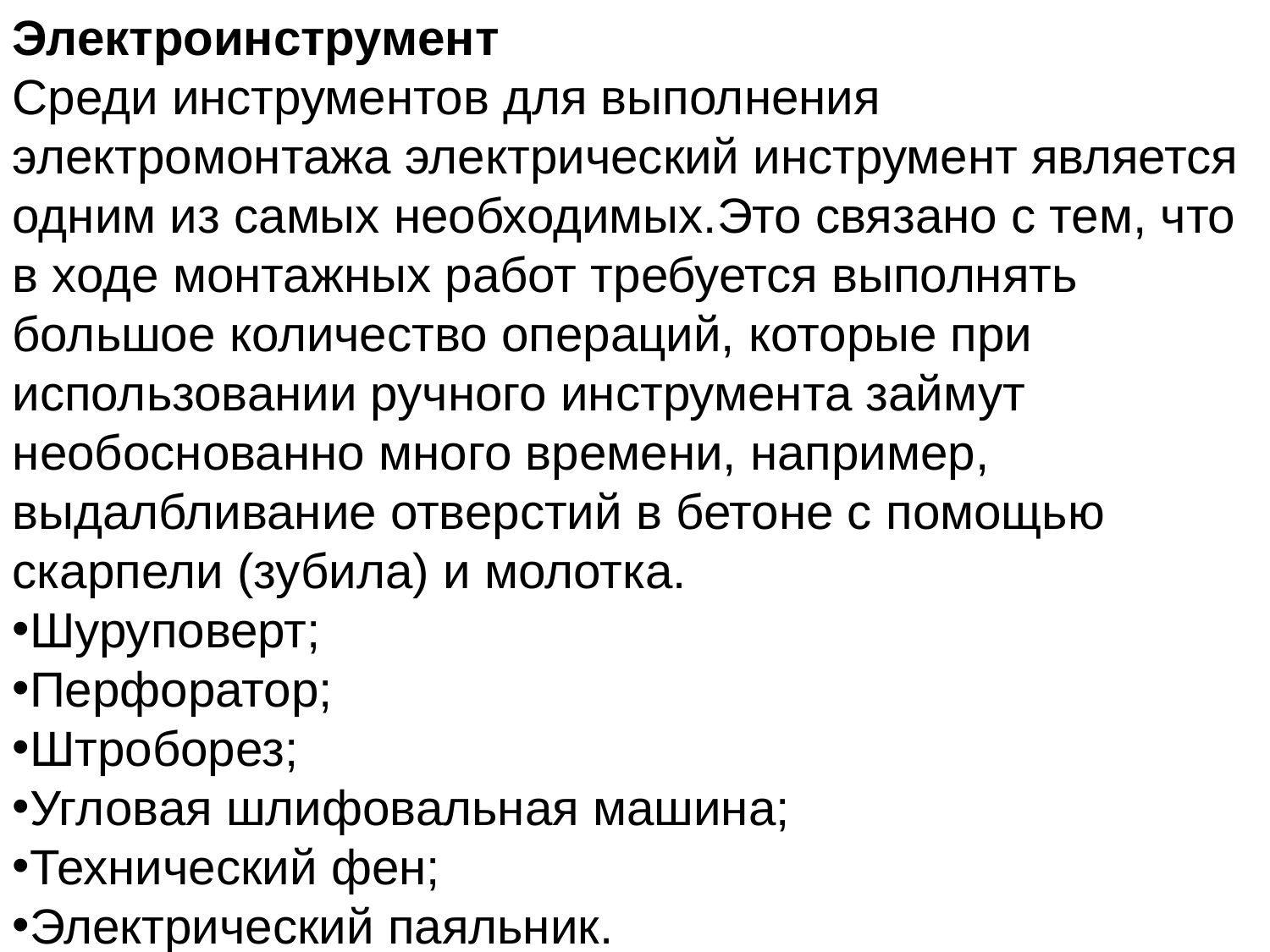

Электроинструмент
Среди инструментов для выполнения электромонтажа электрический инструмент является одним из самых необходимых.Это связано с тем, что в ходе монтажных работ требуется выполнять большое количество операций, которые при использовании ручного инструмента займут необоснованно много времени, например, выдалбливание отверстий в бетоне с помощью скарпели (зубила) и молотка.
Шуруповерт;
Перфоратор;
Штроборез;
Угловая шлифовальная машина;
Технический фен;
Электрический паяльник.